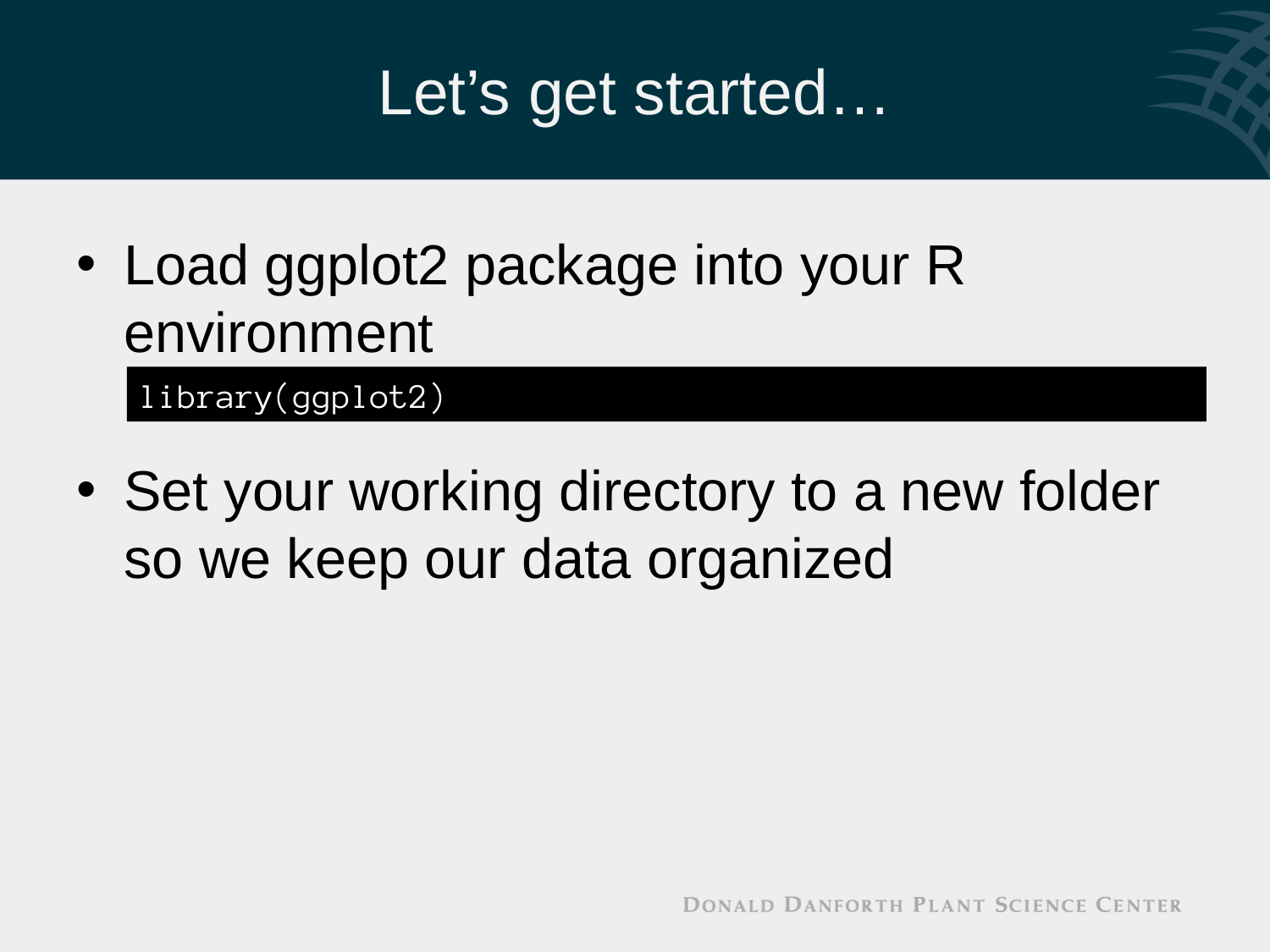

# Let’s get started…
Load ggplot2 package into your R environment

Set your working directory to a new folder so we keep our data organized
library(ggplot2)